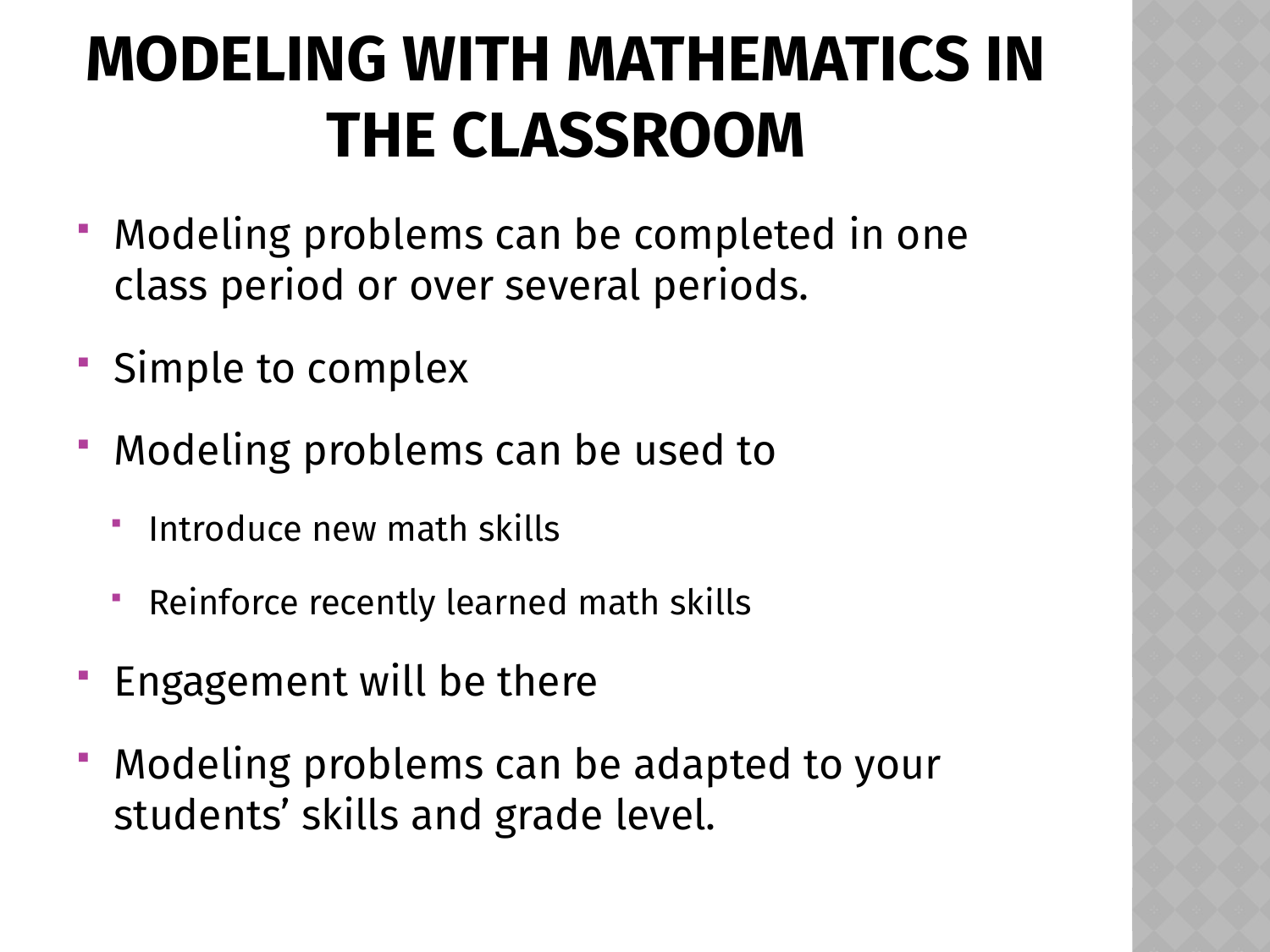

# modeling with mathematics in the classroom
Modeling problems can be completed in one class period or over several periods.
Simple to complex
Modeling problems can be used to
Introduce new math skills
Reinforce recently learned math skills
Engagement will be there
Modeling problems can be adapted to your students’ skills and grade level.